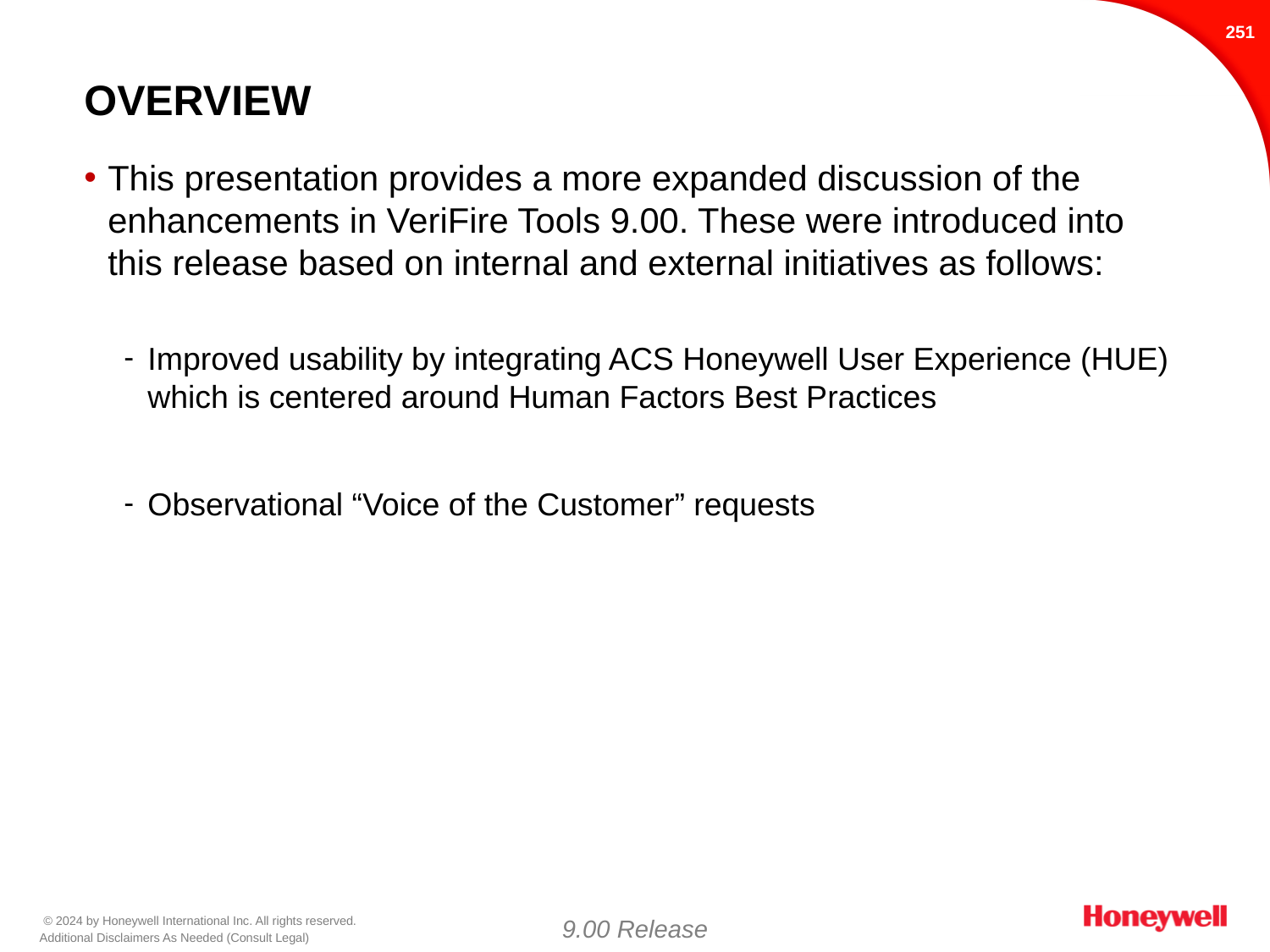

251
# Overview
This presentation provides a more expanded discussion of the enhancements in VeriFire Tools 9.00. These were introduced into this release based on internal and external initiatives as follows:

Improved usability by integrating ACS Honeywell User Experience (HUE) which is centered around Human Factors Best Practices

Observational “Voice of the Customer” requests

9.00 Release